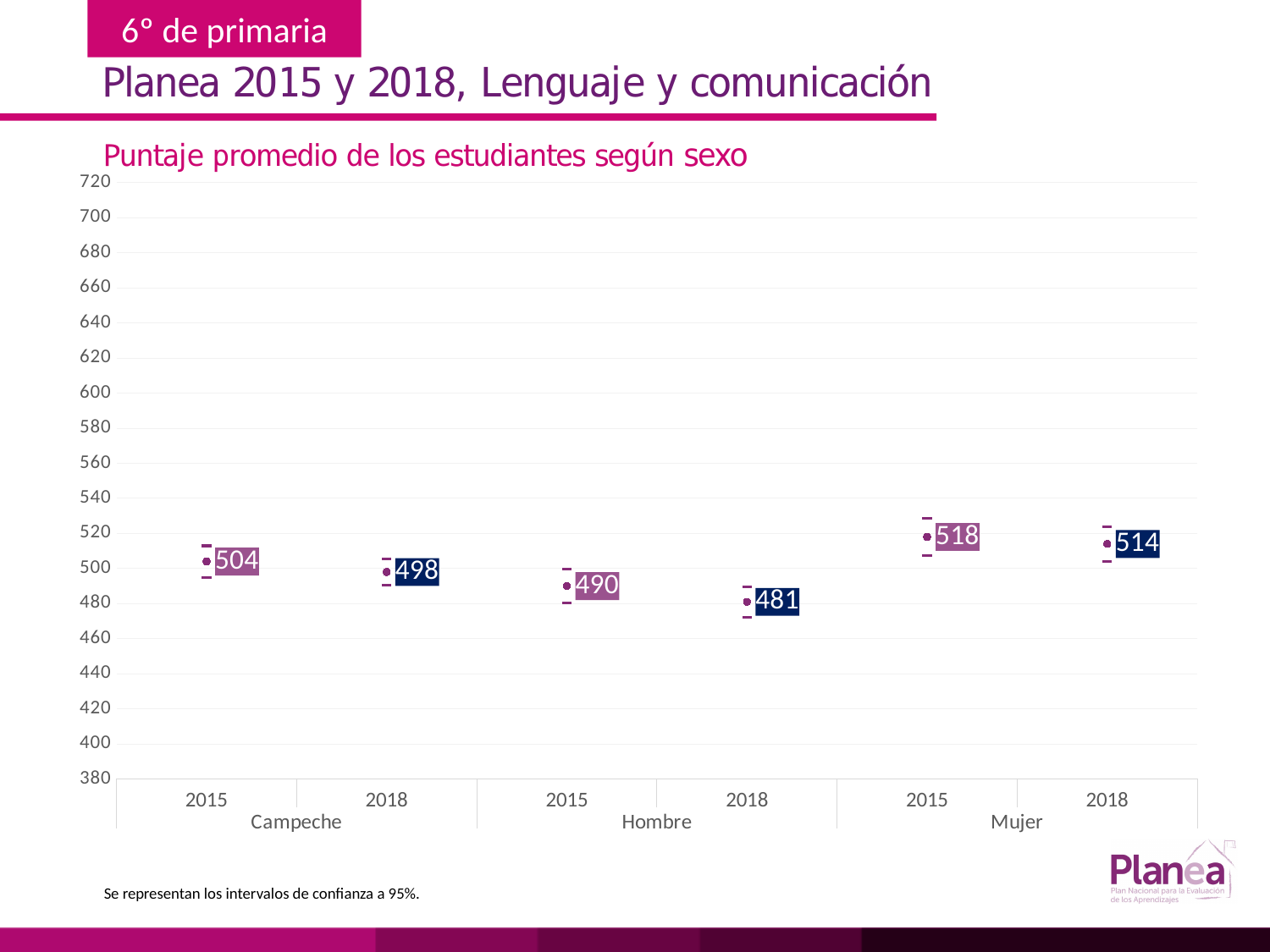

Planea 2015 y 2018, Lenguaje y comunicación

Puntaje promedio de los estudiantes según sexo

### Chart

| Category |  |  |  |
|---|---|---|---|
| 2015 | 495.045 | 512.955 | 504.0 |
| 2018 | 490.438 | 505.562 | 498.0 |
| 2015 | 480.249 | 499.751 | 490.0 |
| 2018 | 472.244 | 489.756 | 481.0 |
| 2015 | 507.254 | 528.746 | 518.0 |
| 2018 | 504.05 | 523.95 | 514.0 |
Se representan los intervalos de confianza a 95%.